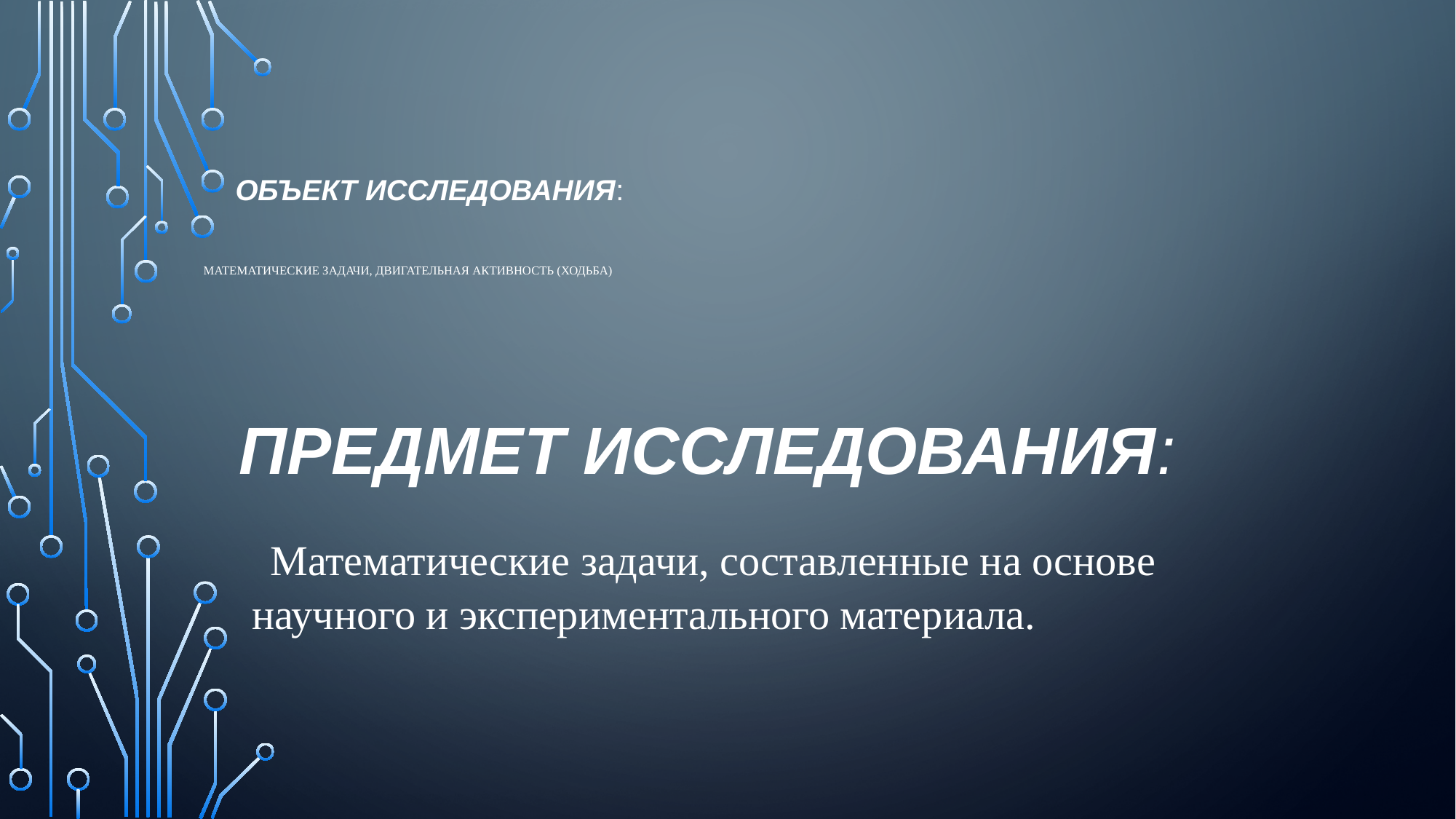

# объект исследования: математические задачи, двигательная активность (ходьба)
Предмет исследования:
  Математические задачи, составленные на основе научного и экспериментального материала.